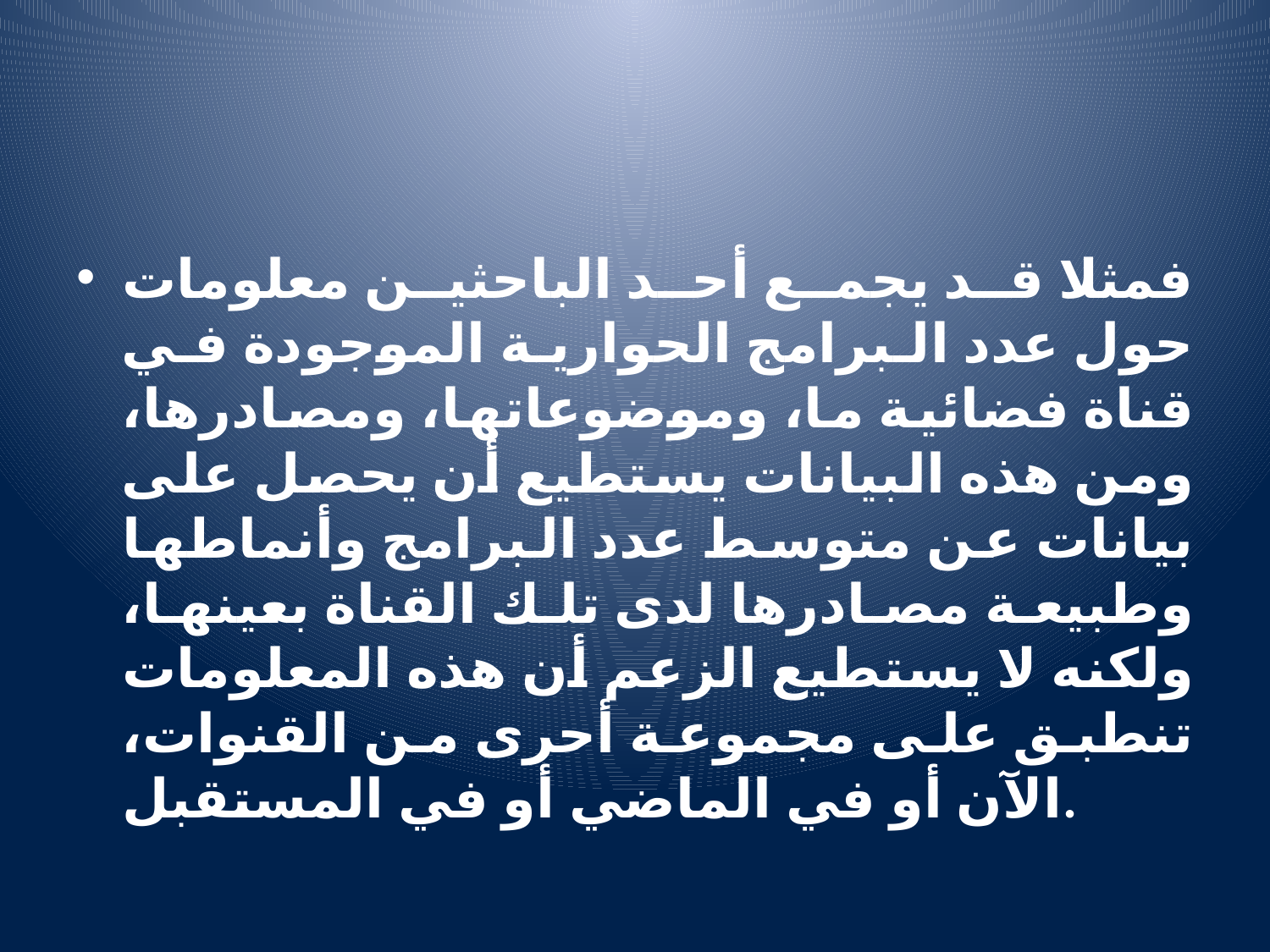

#
فمثلا قد يجمع أحد الباحثين معلومات حول عدد البرامج الحوارية الموجودة في قناة فضائية ما، وموضوعاتها، ومصادرها، ومن هذه البيانات يستطيع أن يحصل على بيانات عن متوسط عدد البرامج وأنماطها وطبيعة مصادرها لدى تلك القناة بعينها، ولكنه لا يستطيع الزعم أن هذه المعلومات تنطبق على مجموعة أحرى من القنوات، الآن أو في الماضي أو في المستقبل.